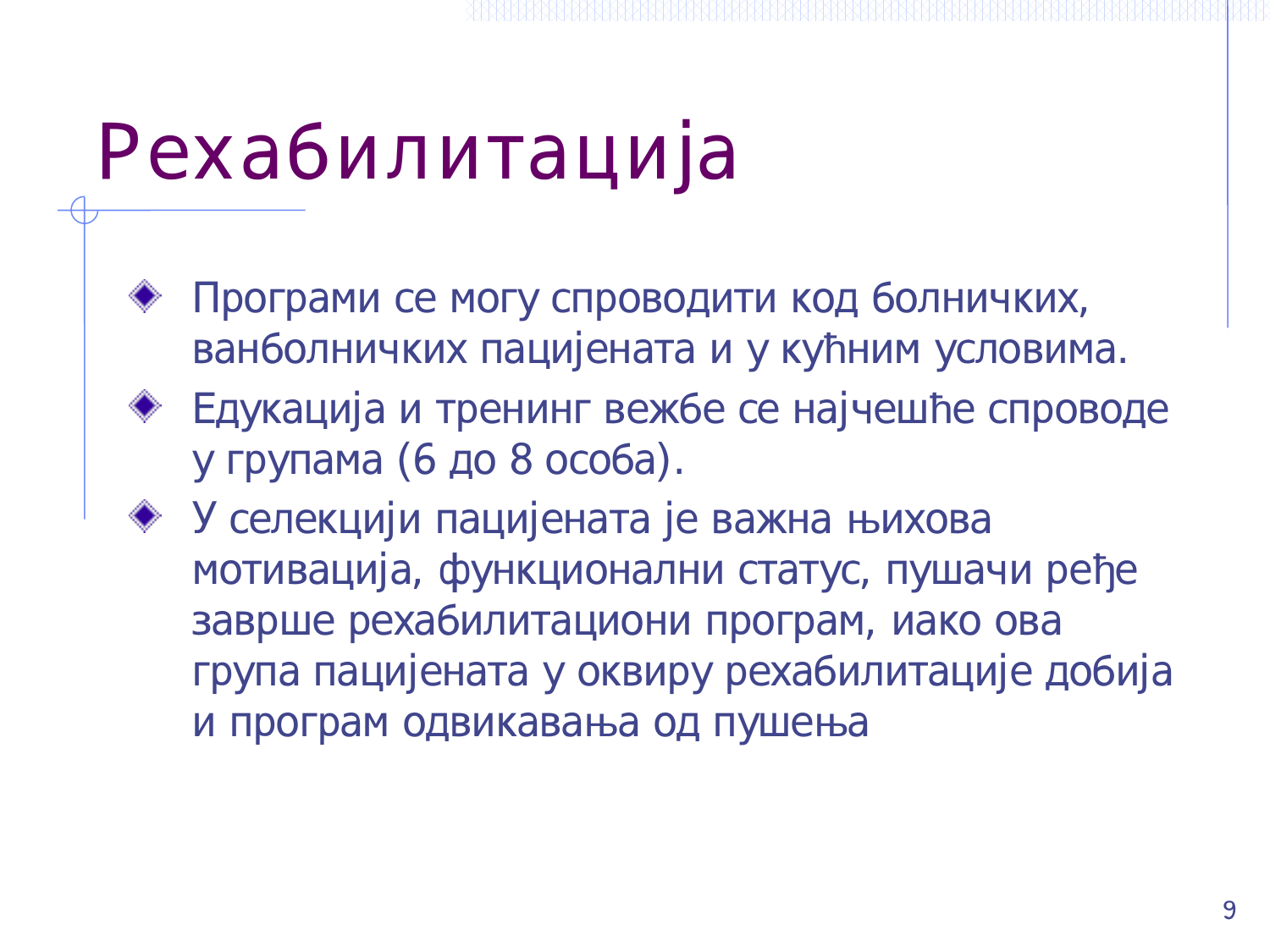

# Рехабилитација
Програми се могу спроводити код болничких, ванболничких пацијената и у кућним условима.
Едукација и тренинг вежбе се најчешће спроводе у групама (6 до 8 особа).
У селекцији пацијената је важна њихова мотивација, функционални статус, пушачи ређе заврше рехабилитациони програм, иако ова група пацијената у оквиру рехабилитације добија и програм одвикавања од пушења
9